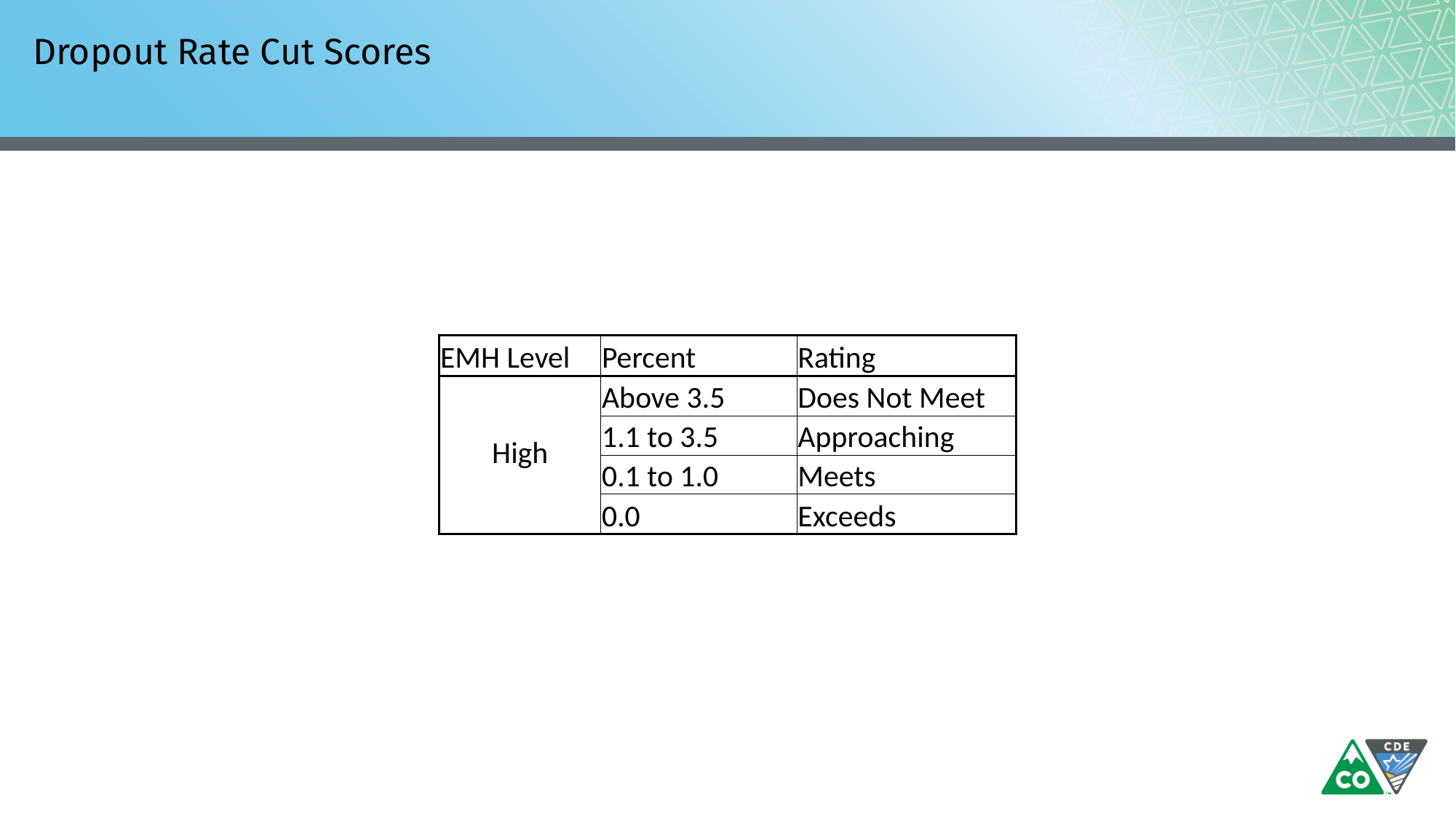

# Dropout Rate Cut Scores
| EMH Level | Percent | Rating |
| --- | --- | --- |
| High | Above 3.5 | Does Not Meet |
|  | 1.1 to 3.5 | Approaching |
|  | 0.1 to 1.0 | Meets |
|  | 0.0 | Exceeds |